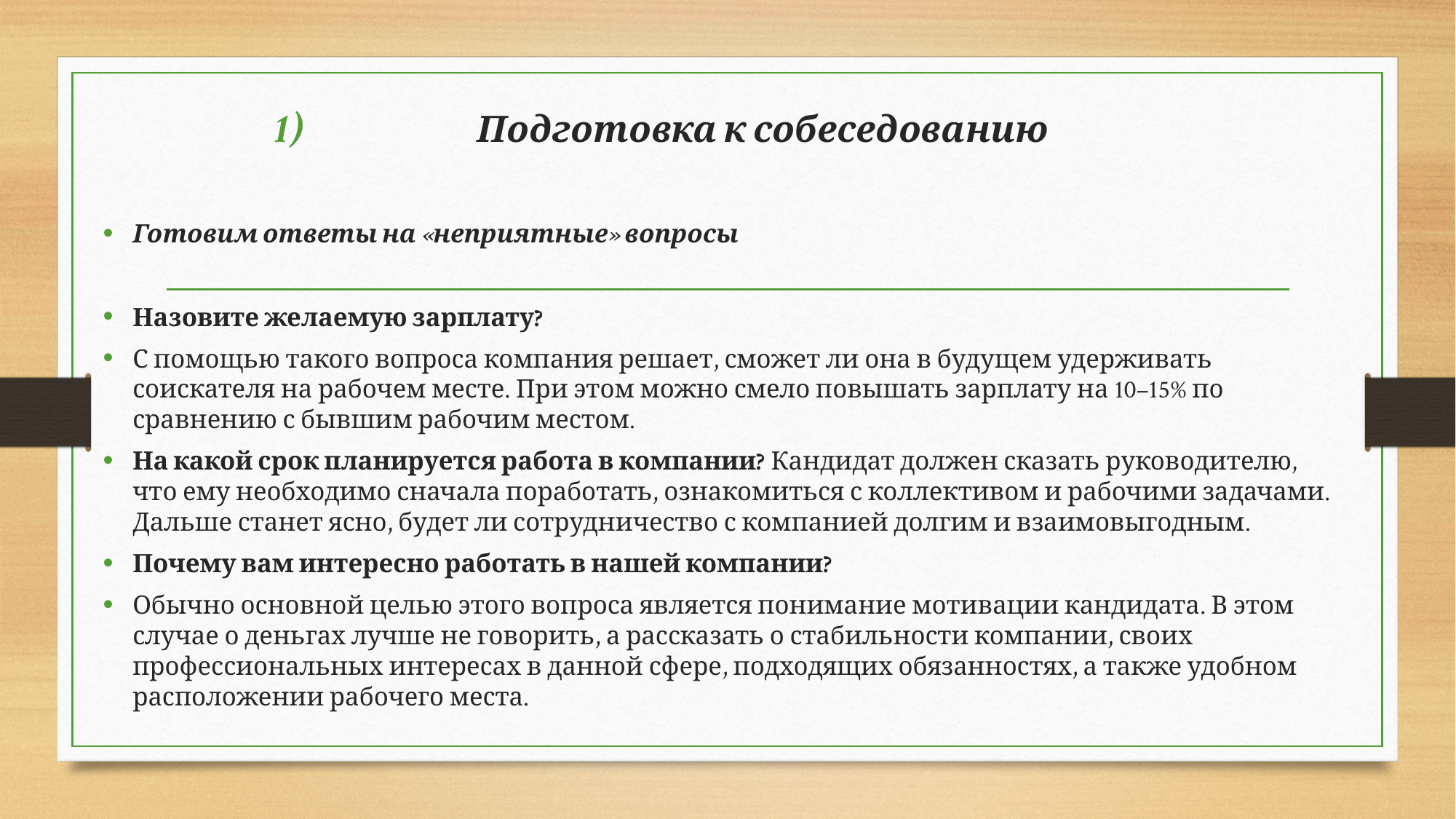

Подготовка к собеседованию

Готовим ответы на «неприятные» вопросы

Назовите желаемую зарплату?
С помощью такого вопроса компания решает, сможет ли она в будущем удерживать соискателя на рабочем месте. При этом можно смело повышать зарплату на 10–15% по сравнению с бывшим рабочим местом.
На какой срок планируется работа в компании? Кандидат должен сказать руководителю, что ему необходимо сначала поработать, ознакомиться с коллективом и рабочими задачами. Дальше станет ясно, будет ли сотрудничество с компанией долгим и взаимовыгодным.
Почему вам интересно работать в нашей компании?
Обычно основной целью этого вопроса является понимание мотивации кандидата. В этом случае о деньгах лучше не говорить, а рассказать о стабильности компании, своих профессиональных интересах в данной сфере, подходящих обязанностях, а также удобном расположении рабочего места.